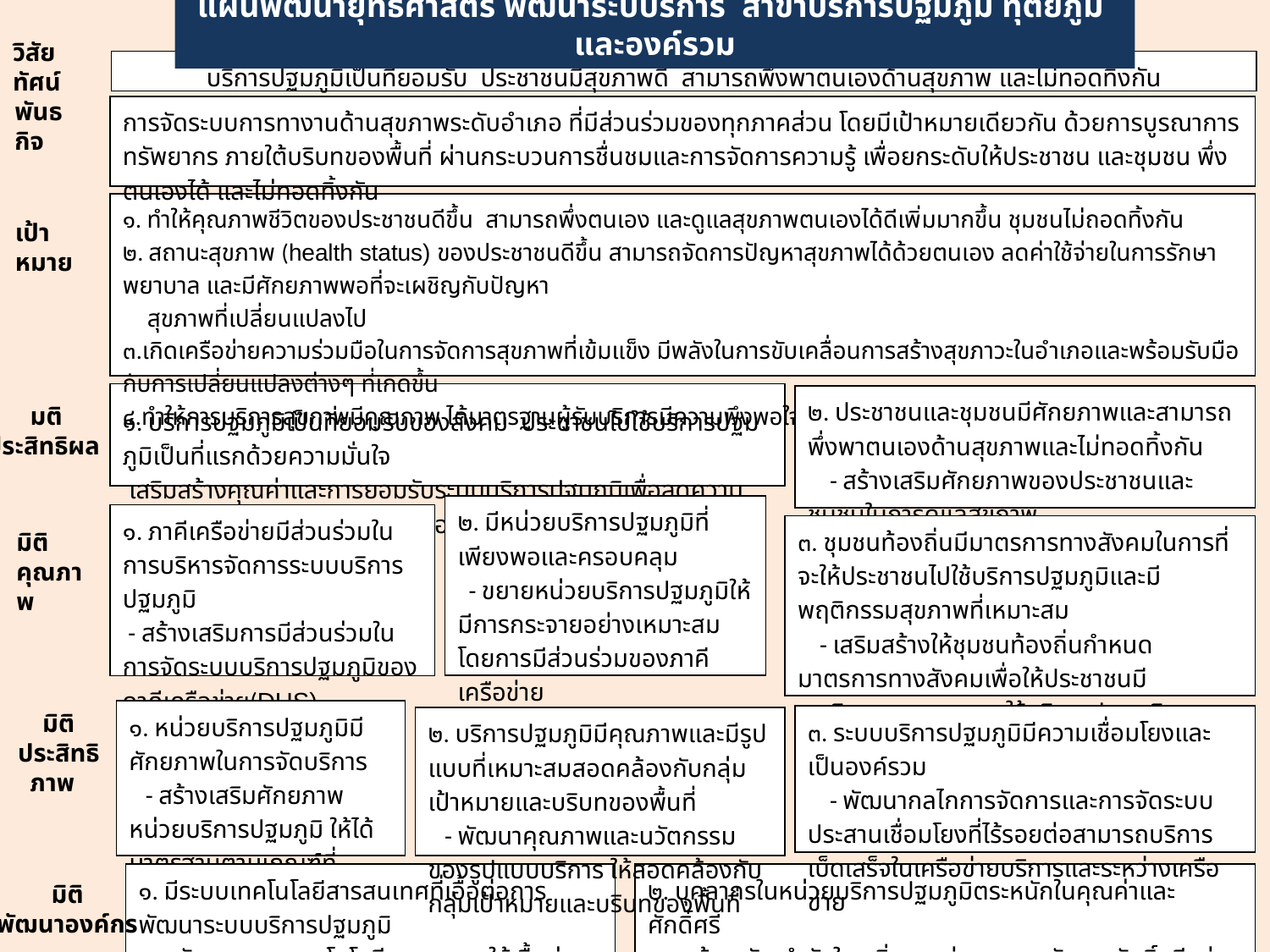

แผนพัฒนายุทธศาสตร์ พัฒนาระบบริการ  สาขาบริการปฐมภูมิ ทุติยภูมิ  และองค์รวม
วิสัยทัศน์
บริการปฐมภูมิเป็นที่ยอมรับ  ประชาชนมีสุขภาพดี  สามารถพึ่งพาตนเองด้านสุขภาพ และไม่ทอดทิ้งกัน
การจัดระบบการทางานด้านสุขภาพระดับอำเภอ ที่มีส่วนร่วมของทุกภาคส่วน โดยมีเป้าหมายเดียวกัน ด้วยการบูรณาการทรัพยากร ภายใต้บริบทของพื้นที่ ผ่านกระบวนการชื่นชมและการจัดการความรู้ เพื่อยกระดับให้ประชาชน และชุมชน พึ่งตนเองได้ และไม่ทอดทิ้งกัน
พันธกิจ
๑. ทำให้คุณภาพชีวิตของประชาชนดีขึ้น  สามารถพึ่งตนเอง และดูแลสุขภาพตนเองได้ดีเพิ่มมากขึ้น ชุมชนไม่ถอดทิ้งกัน
๒. สถานะสุขภาพ (health status) ของประชาชนดีขึ้น สามารถจัดการปัญหาสุขภาพได้ด้วยตนเอง ลดค่าใช้จ่ายในการรักษาพยาบาล และมีศักยภาพพอที่จะเผชิญกับปัญหา
    สุขภาพที่เปลี่ยนแปลงไป
๓.เกิดเครือข่ายความร่วมมือในการจัดการสุขภาพที่เข้มแข็ง มีพลังในการขับเคลื่อนการสร้างสุขภาวะในอำเภอและพร้อมรับมือกับการเปลี่ยนแปลงต่างๆ ที่เกิดขึ้น
๔.ทำให้การบริการสุขภาพมีคุณภาพ ได้มาตรฐานผู้รับบริการมีความพึงพอใจ ผู้ให้บริการมีความสุขในการทางาน
เป้าหมาย

๑. บริการปฐมภูมิเป็นที่ยอมรับของสังคม  ประชาชนไปใช้บริการปฐมภูมิเป็นที่แรกด้วยความมั่นใจ
 เสริมสร้างคุณค่าและการยอมรับระบบบริการปฐมภูมิเพื่อลดความแออัดของ รพ.แม่ข่าย/รพ.เขตเมือง
๒. ประชาชนและชุมชนมีศักยภาพและสามารถพึ่งพาตนเองด้านสุขภาพและไม่ทอดทิ้งกัน
    - สร้างเสริมศักยภาพของประชาชนและชุมชนในการดูแลสุขภาพ
มติ
ประสิทธิผล
๒. มีหน่วยบริการปฐมภูมิที่เพียงพอและครอบคลุม
  - ขยายหน่วยบริการปฐมภูมิให้มีการกระจายอย่างเหมาะสมโดยการมีส่วนร่วมของภาคีเครือข่าย
๑. ภาคีเครือข่ายมีส่วนร่วมในการบริหารจัดการระบบบริการปฐมภูมิ
 - สร้างเสริมการมีส่วนร่วมในการจัดระบบบริการปฐมภูมิของภาคีเครือข่าย(DHS)
๓. ชุมชนท้องถิ่นมีมาตรการทางสังคมในการที่จะให้ประชาชนไปใช้บริการปฐมภูมิและมีพฤติกรรมสุขภาพที่เหมาะสม
    - เสริมสร้างให้ชุมชนท้องถิ่นกำหนดมาตรการทางสังคมเพื่อให้ประชาชนมีพฤติกรรมสุขภาพและใช้บริการปฐมภูมิสอดคล้องกับบริบทของพื้นที่

มิติคุณภาพ

มิติ
ประสิทธิภาพ
๑. หน่วยบริการปฐมภูมิมีศักยภาพในการจัดบริการ
   - สร้างเสริมศักยภาพหน่วยบริการปฐมภูมิ ให้ได้มาตรฐานตามเกณฑ์ที่กำหนด
๓. ระบบบริการปฐมภูมิมีความเชื่อมโยงและเป็นองค์รวม
    - พัฒนากลไกการจัดการและการจัดระบบประสานเชื่อมโยงที่ไร้รอยต่อสามารถบริการเบ็ดเสร็จในเครือข่ายบริการและระหว่างเครือข่าย
๒. บริการปฐมภูมิมีคุณภาพและมีรูปแบบที่เหมาะสมสอดคล้องกับกลุ่มเป้าหมายและบริบทของพื้นที่
   - พัฒนาคุณภาพและนวัตกรรมของรูปแบบบริการ ให้สอดคล้องกับกลุ่มเป้าหมายและบริบทของพื้นที่
๑. มีระบบเทคโนโลยีสารสนเทศที่เอื้อต่อการพัฒนาระบบบริการปฐมภูมิ
    - พัฒนาระบบเทคโนโลยีสารสนเทศให้เอื้อต่อการจัดบริการ
๒. บุคลากรในหน่วยบริการปฐมภูมิตระหนักในคุณค่าและศักดิ์ศรี
    - สร้างขวัญกำลังใจ  เพิ่มคุณค่าการยอมรับและศักดิ์ศรีแก่บุคลากร ในหน่วยบริการปฐมภูมิ
มิติ
พัฒนาองค์กร